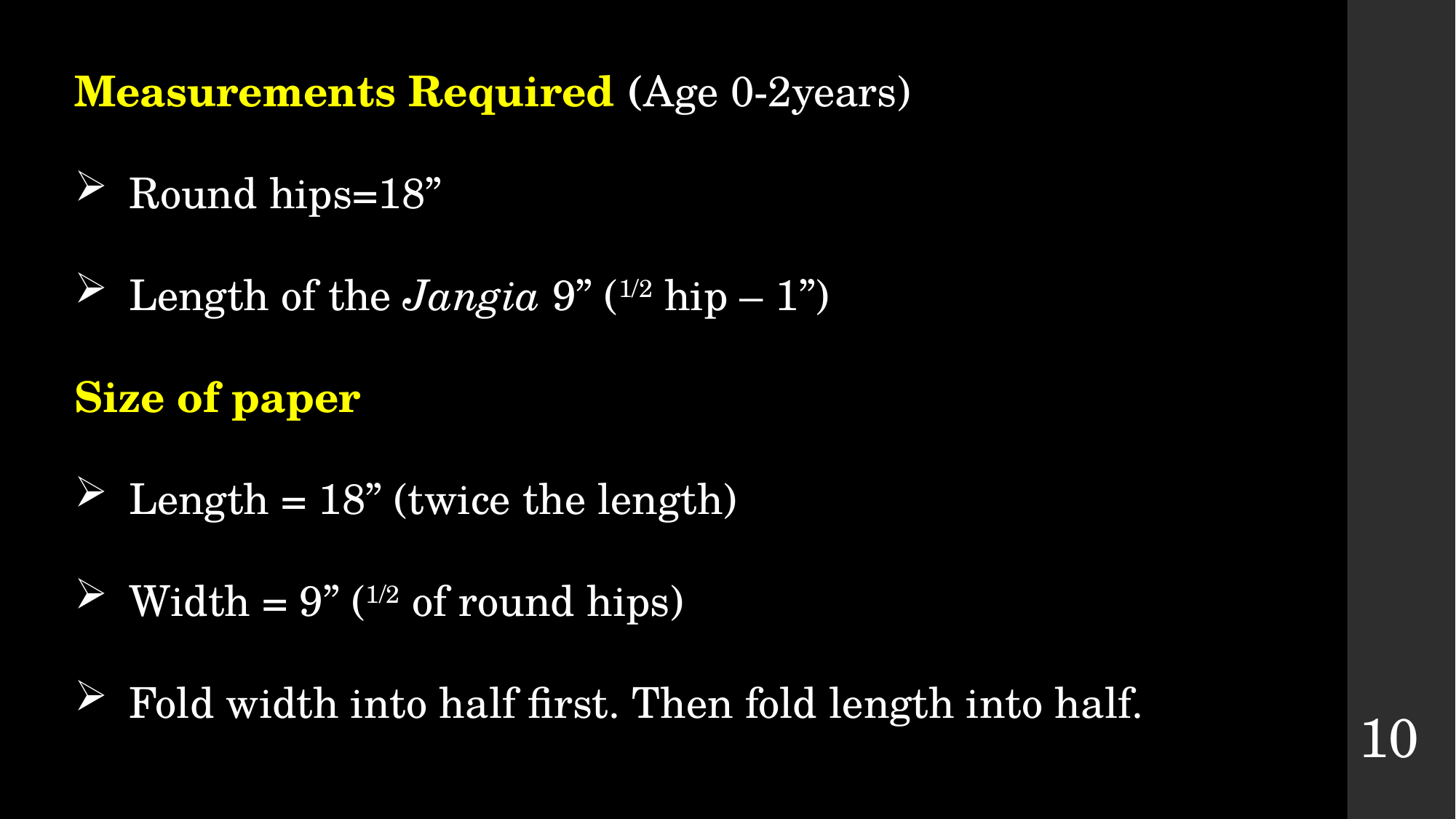

Measurements Required (Age 0-2years)

Round hips=18”

Length of the Jangia 9” (1/2 hip – 1”)

Size of paper

Length = 18” (twice the length)

Width = 9” (1/2 of round hips)

Fold width into half first. Then fold length into half.
10